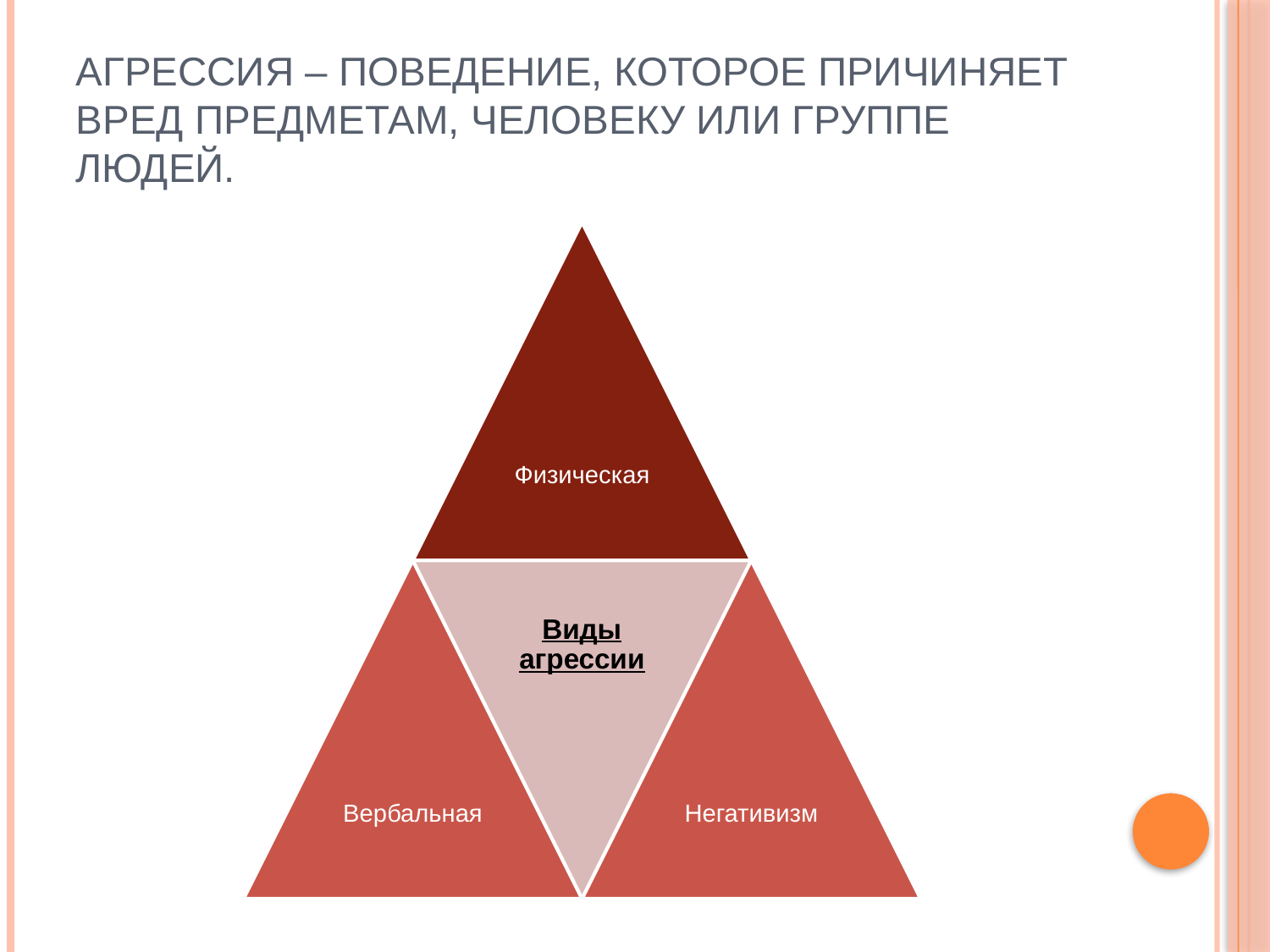

# Агрессия – поведение, которое причиняет вред предметам, человеку или группе людей.
Физическая
Вербальная
Виды агрессии
Негативизм